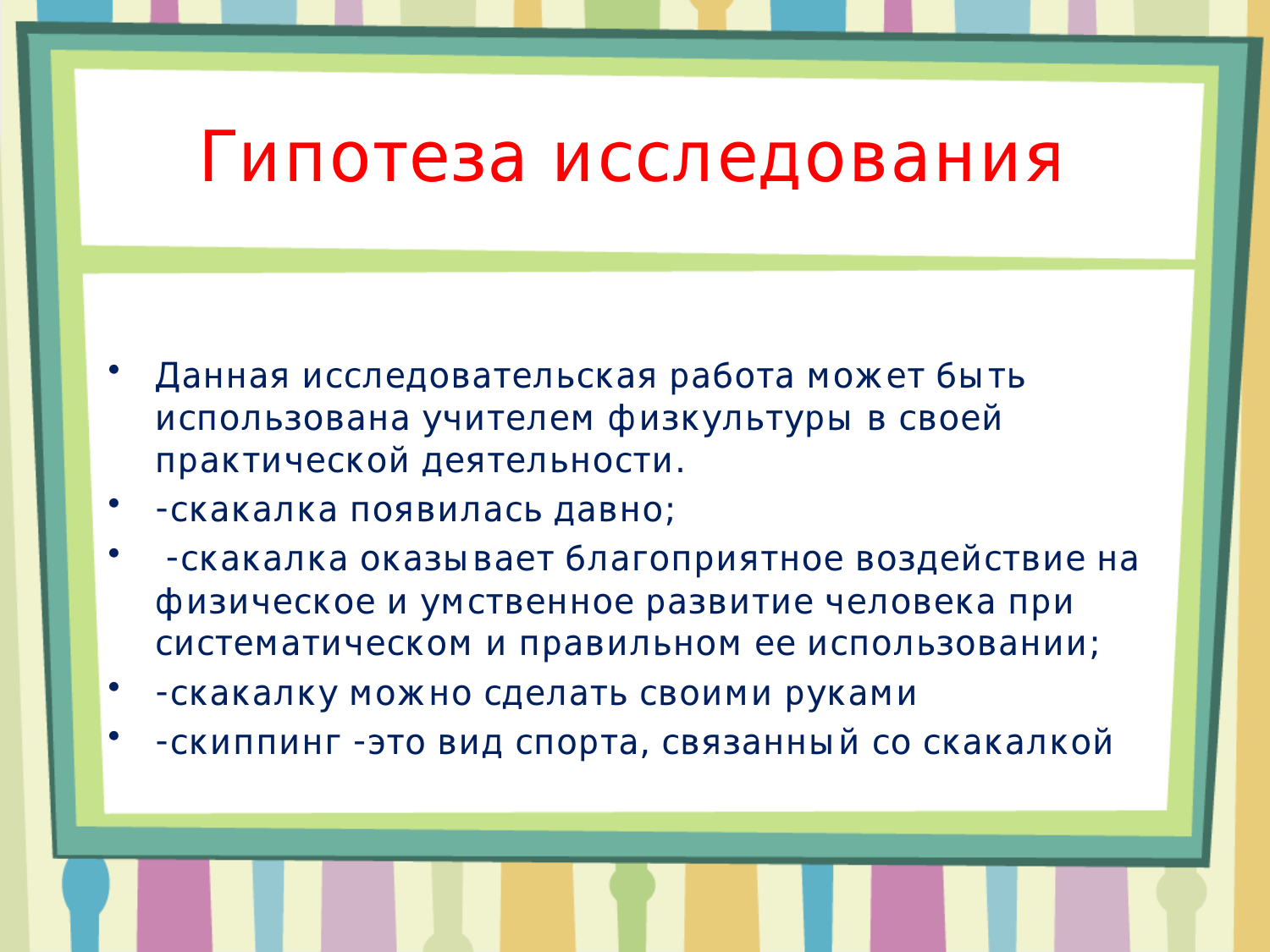

# Гипотеза исследования
Данная исследовательская работа может быть использована учителем физкультуры в своей практической деятельности.
-скакалка появилась давно;
 -скакалка оказывает благоприятное воздействие на физическое и умственное развитие человека при систематическом и правильном ее использовании;
-скакалку можно сделать своими руками
-скиппинг -это вид спорта, связанный со скакалкой